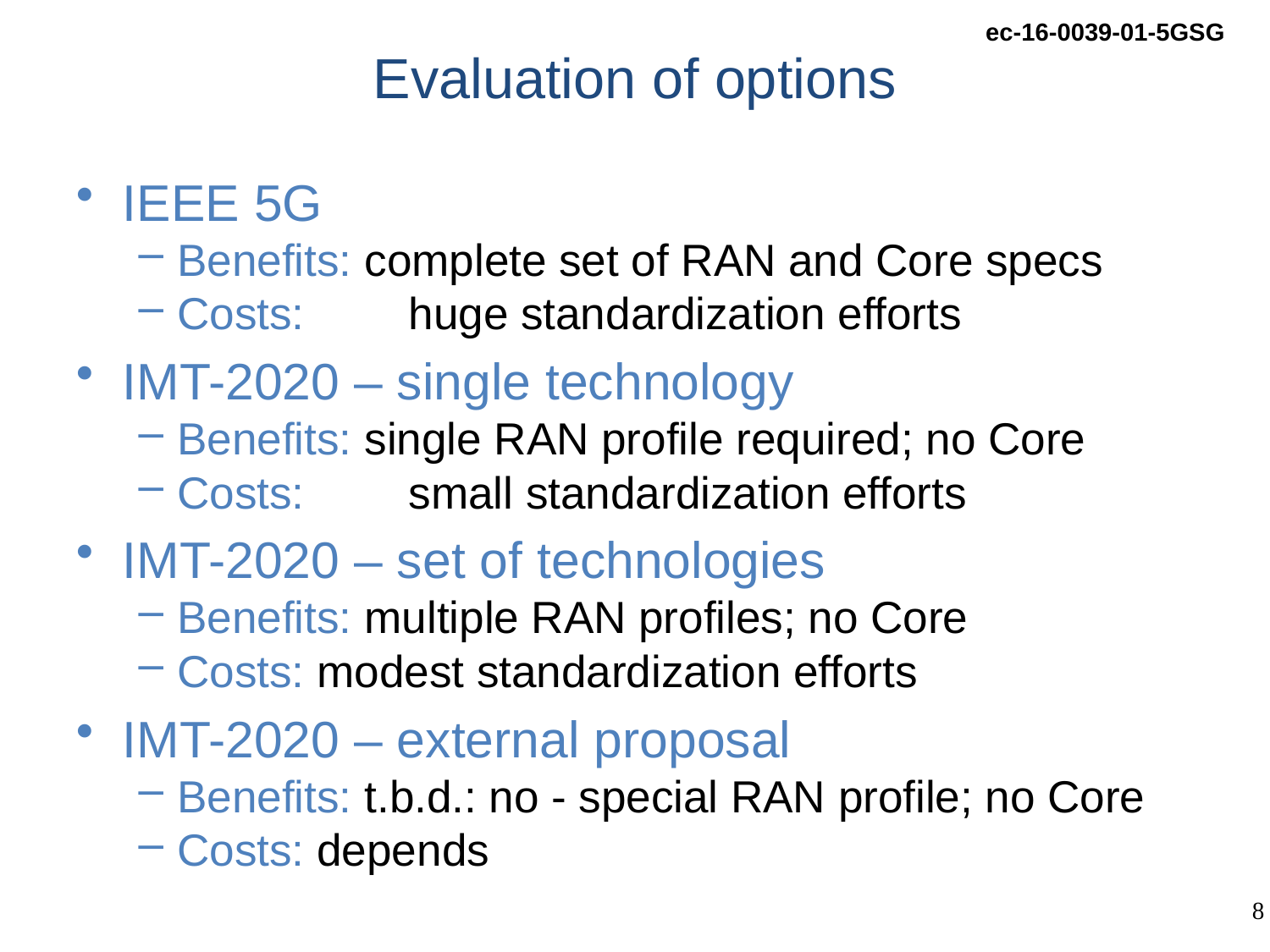

# Evaluation of options
IEEE 5G
Benefits: complete set of RAN and Core specs
Costs:	huge standardization efforts
IMT-2020 – single technology
Benefits: single RAN profile required; no Core
Costs:	small standardization efforts
IMT-2020 – set of technologies
Benefits: multiple RAN profiles; no Core
Costs: modest standardization efforts
IMT-2020 – external proposal
Benefits: t.b.d.: no - special RAN profile; no Core
Costs: depends